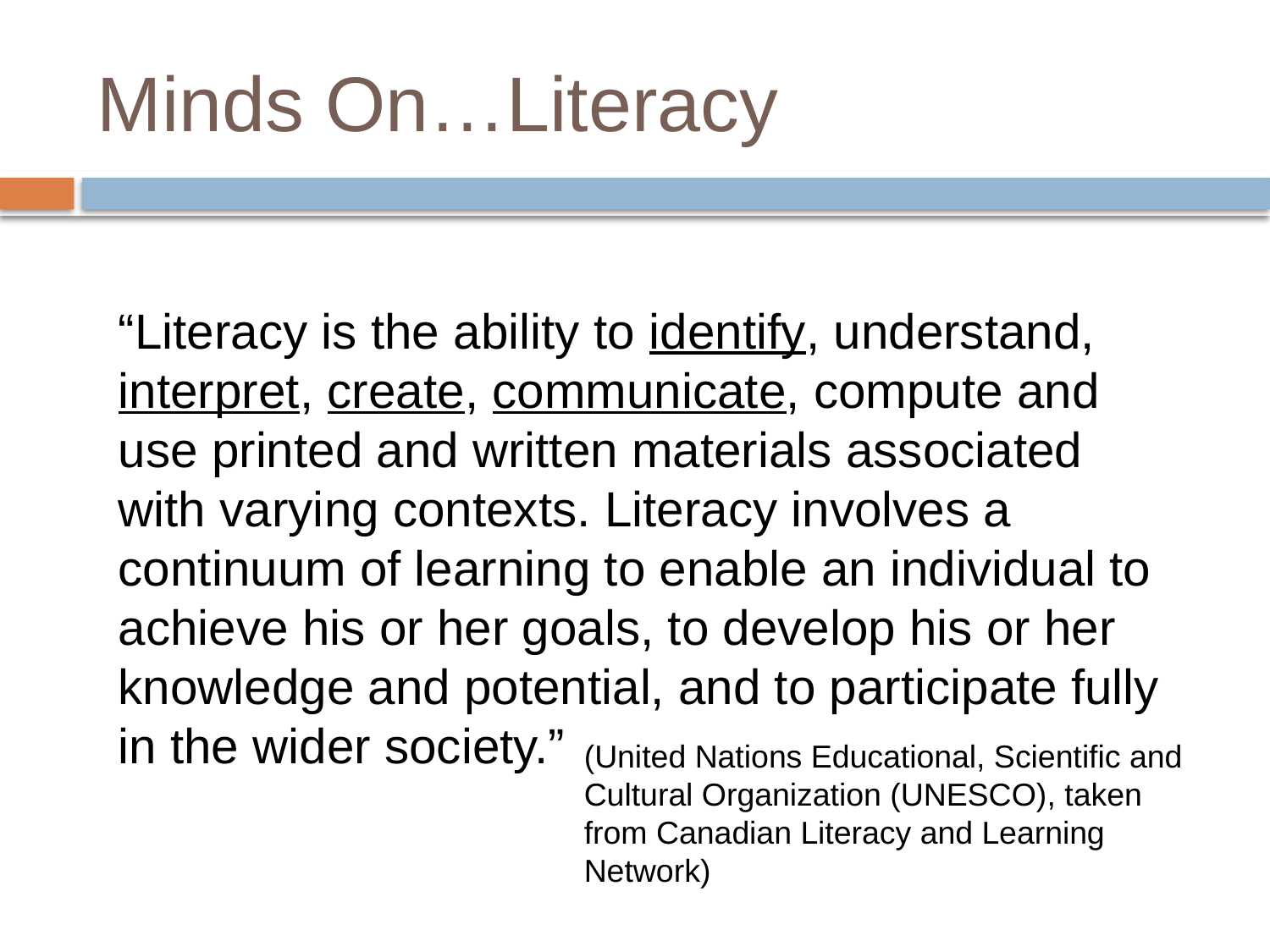

# Minds On…Literacy
“Literacy is the ability to identify, understand, interpret, create, communicate, compute and use printed and written materials associated with varying contexts. Literacy involves a continuum of learning to enable an individual to achieve his or her goals, to develop his or her knowledge and potential, and to participate fully in the wider society.”

(United Nations Educational, Scientific and Cultural Organization (UNESCO), taken from Canadian Literacy and Learning Network)